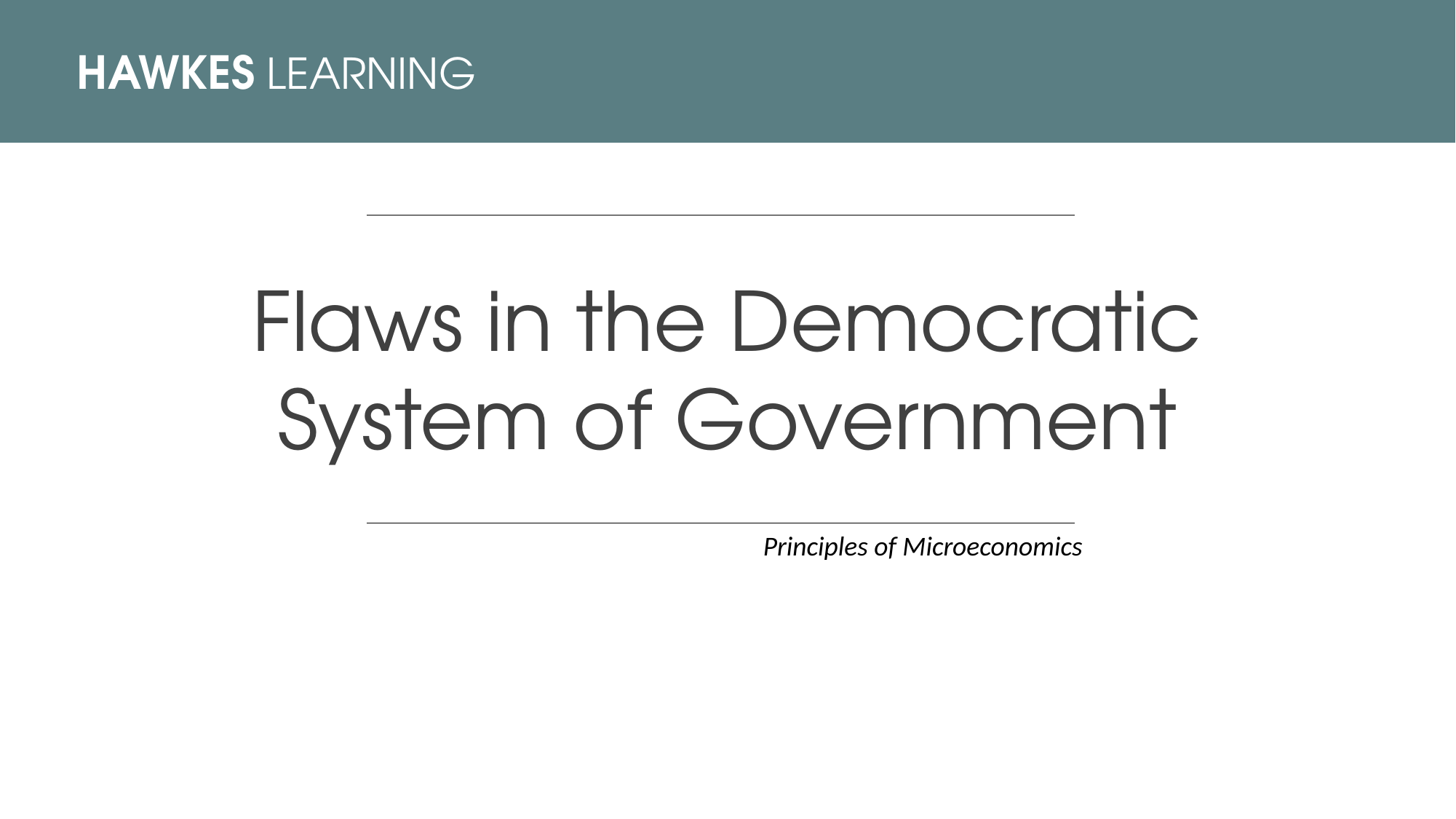

HAWKES LEARNING
Flaws in the Democratic System of Government
Principles of Microeconomics